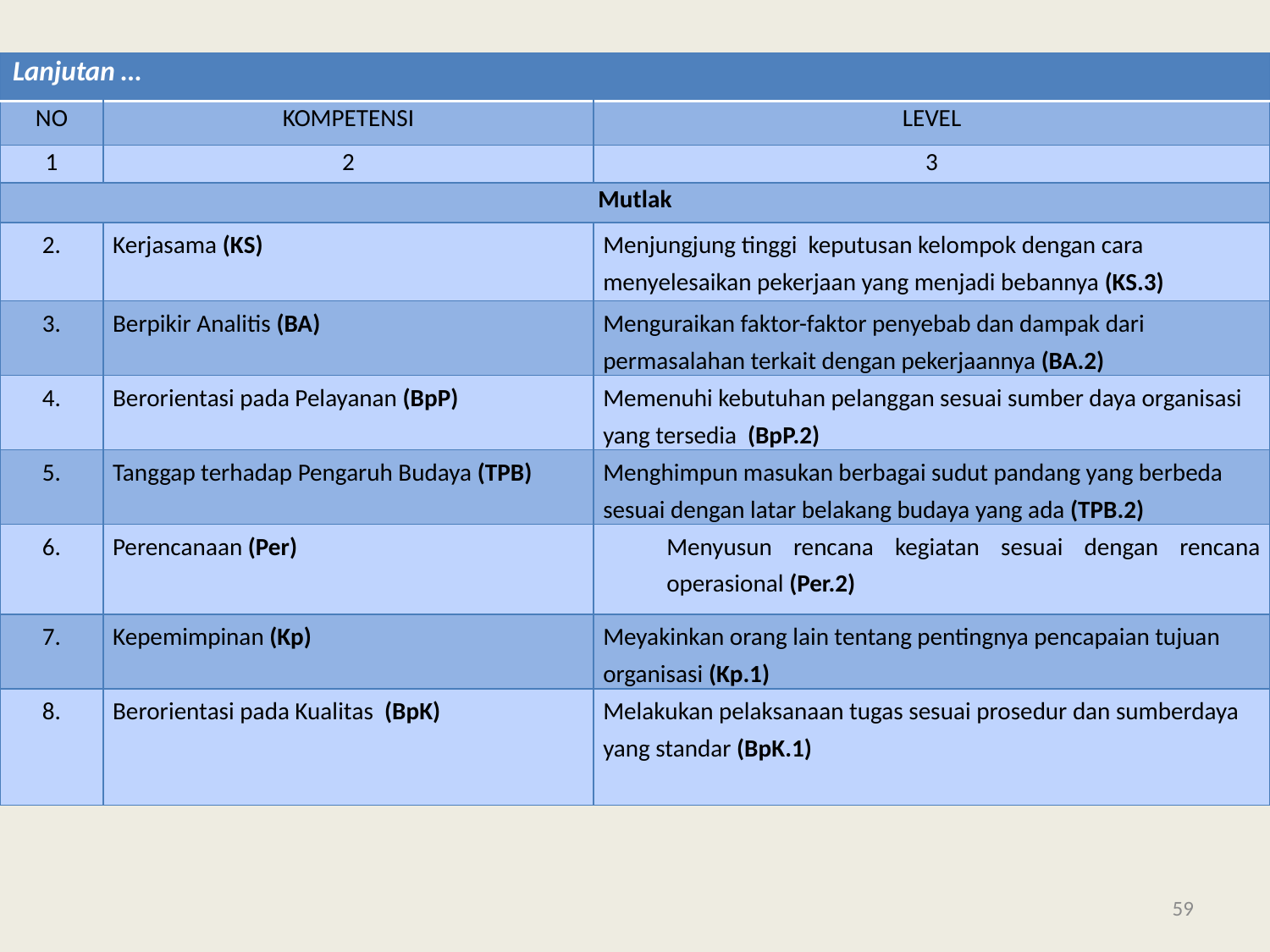

| Lanjutan … |  |  |
| --- | --- | --- |
| NO | KOMPETENSI | LEVEL |
| 1 | 2 | 3 |
| Mutlak |  |  |
| 2. | Kerjasama (KS) | Menjungjung tinggi keputusan kelompok dengan cara menyelesaikan pekerjaan yang menjadi bebannya (KS.3) |
| 3. | Berpikir Analitis (BA) | Menguraikan faktor-faktor penyebab dan dampak dari permasalahan terkait dengan pekerjaannya (BA.2) |
| 4. | Berorientasi pada Pelayanan (BpP) | Memenuhi kebutuhan pelanggan sesuai sumber daya organisasi yang tersedia (BpP.2) |
| 5. | Tanggap terhadap Pengaruh Budaya (TPB) | Menghimpun masukan berbagai sudut pandang yang berbeda sesuai dengan latar belakang budaya yang ada (TPB.2) |
| 6. | Perencanaan (Per) | Menyusun rencana kegiatan sesuai dengan rencana operasional (Per.2) |
| 7. | Kepemimpinan (Kp) | Meyakinkan orang lain tentang pentingnya pencapaian tujuan organisasi (Kp.1) |
| 8. | Berorientasi pada Kualitas (BpK) | Melakukan pelaksanaan tugas sesuai prosedur dan sumberdaya yang standar (BpK.1) |
59